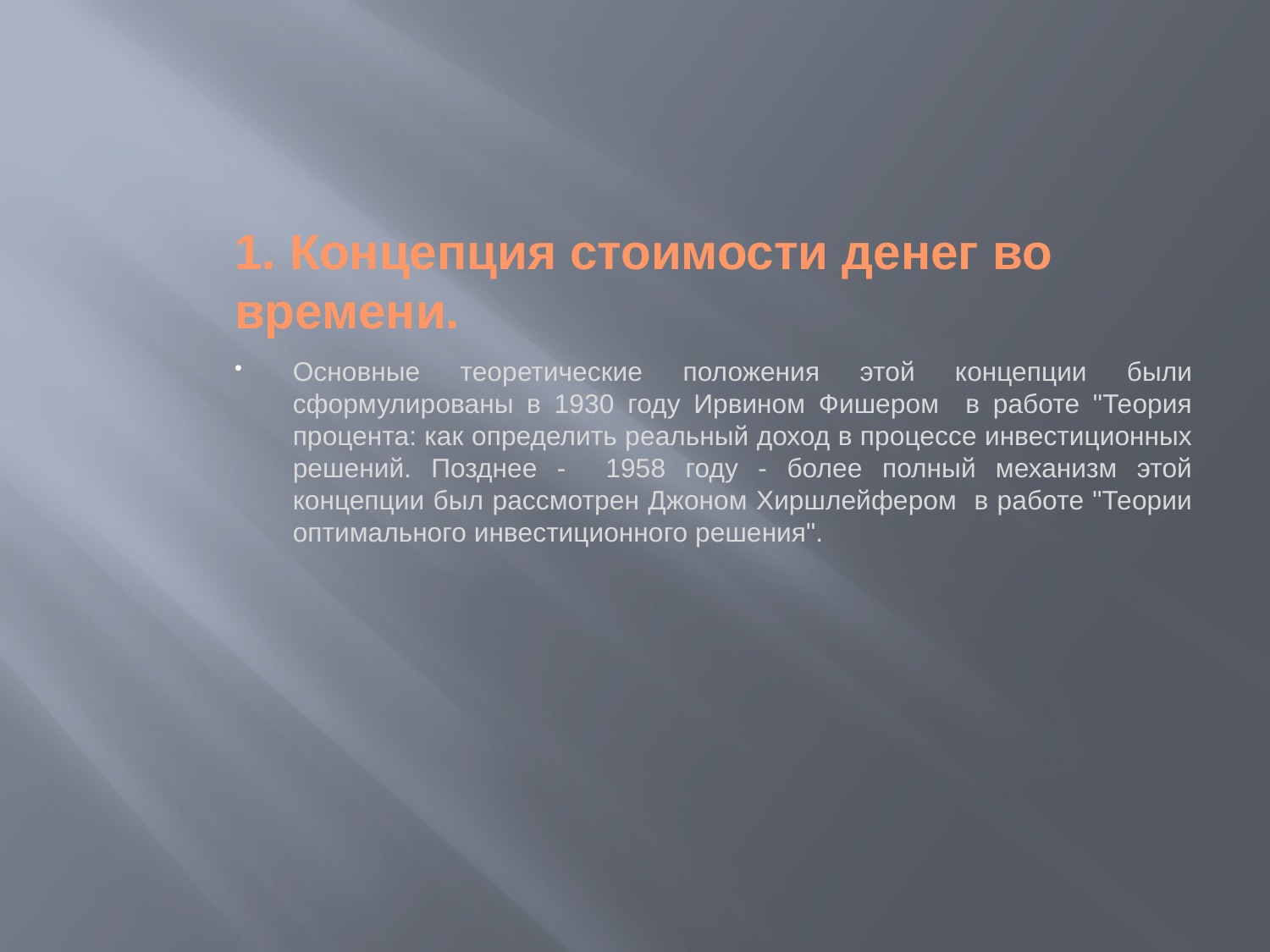

1. Концепция стоимости денег во времени.
Основные теоретические положения этой концепции были сформулированы в 1930 году Ирвином Фишером  в работе "Теория процента: как определить реальный доход в процессе инвестиционных решений. Позднее -  1958 году - более полный механизм этой концепции был рассмотрен Джоном Хиршлейфером  в работе "Теории оптимального инвестиционного решения".